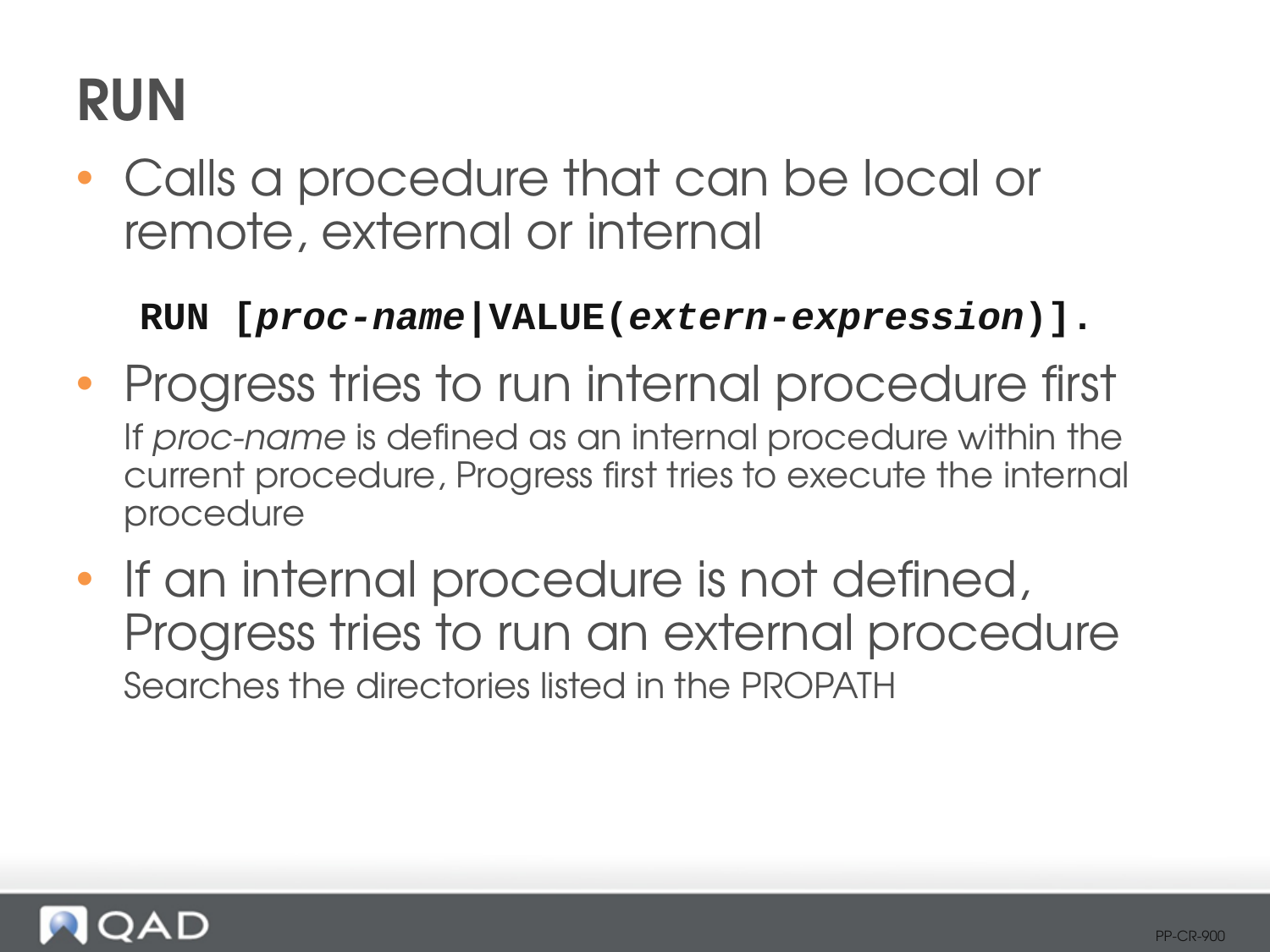

# RUN
Calls a procedure that can be local or remote, external or internal
RUN [proc-name|VALUE(extern-expression)].
Progress tries to run internal procedure first
If proc-name is defined as an internal procedure within the current procedure, Progress first tries to execute the internal procedure
If an internal procedure is not defined, Progress tries to run an external procedure
Searches the directories listed in the PROPATH
PP-CR-900